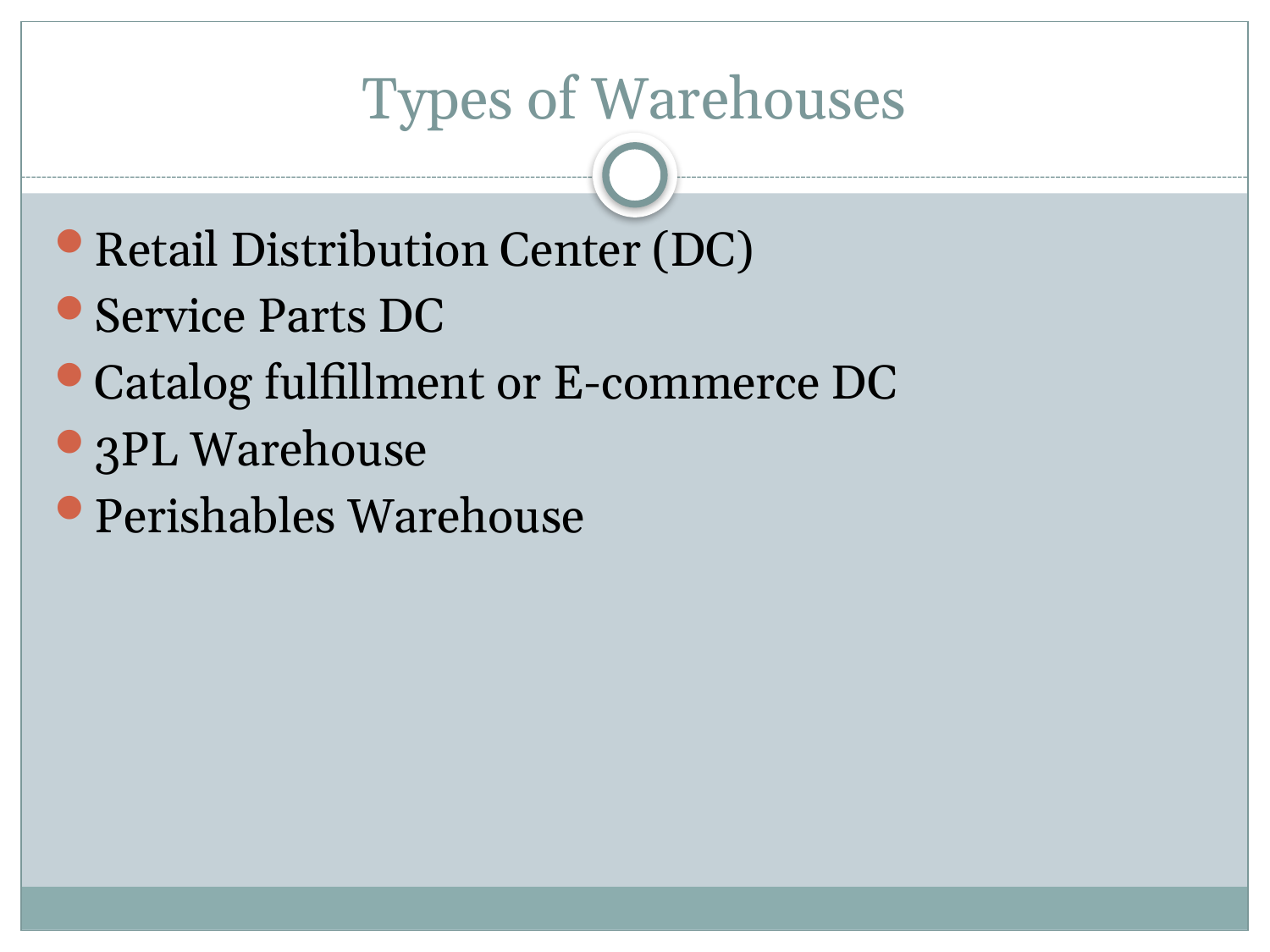

# Types of Warehouses
Retail Distribution Center (DC)
Service Parts DC
Catalog fulfillment or E-commerce DC
3PL Warehouse
Perishables Warehouse